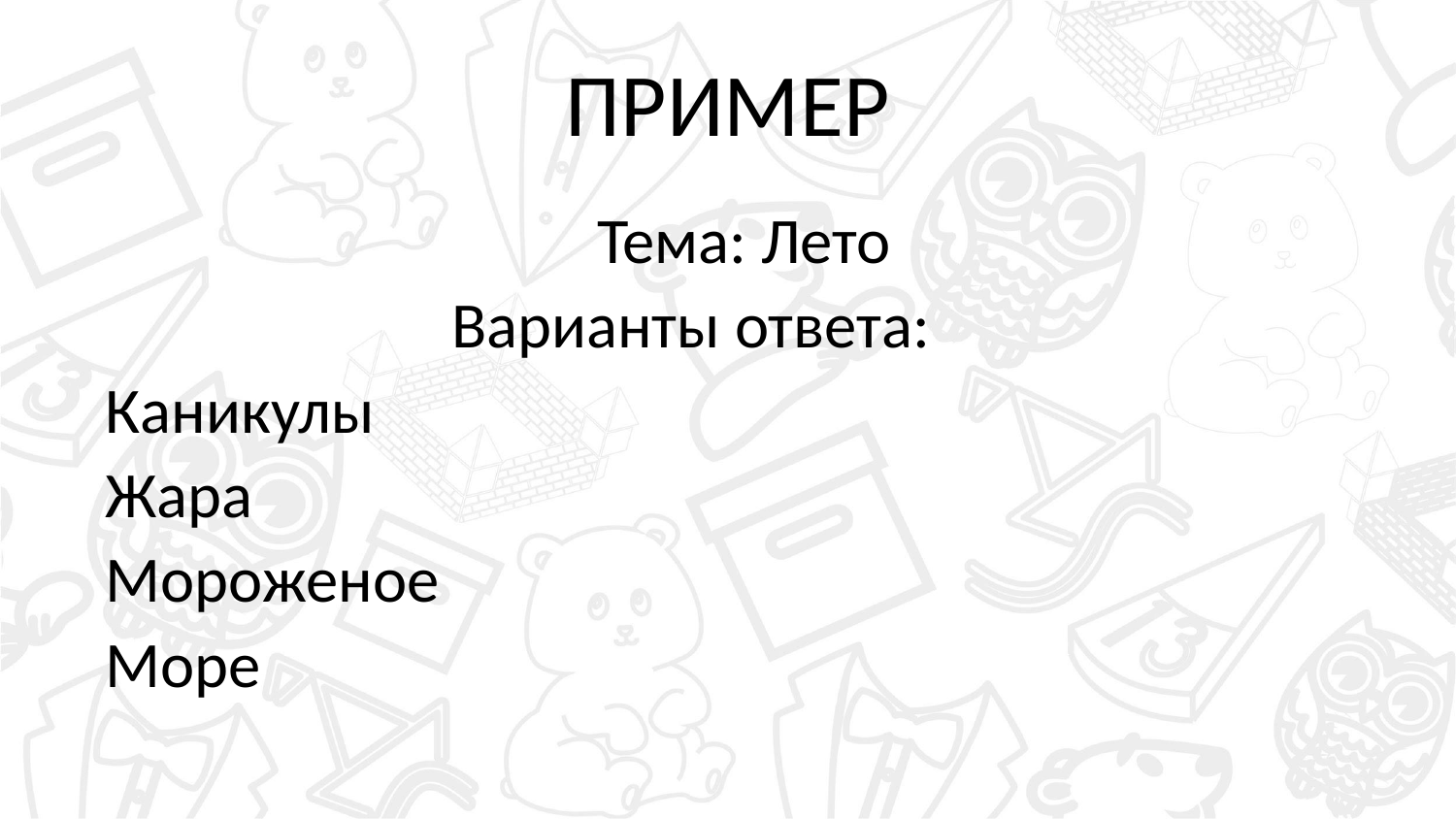

# ПРИМЕР
				Тема: Лето
			Варианты ответа:
Каникулы
Жара
Мороженое
Море